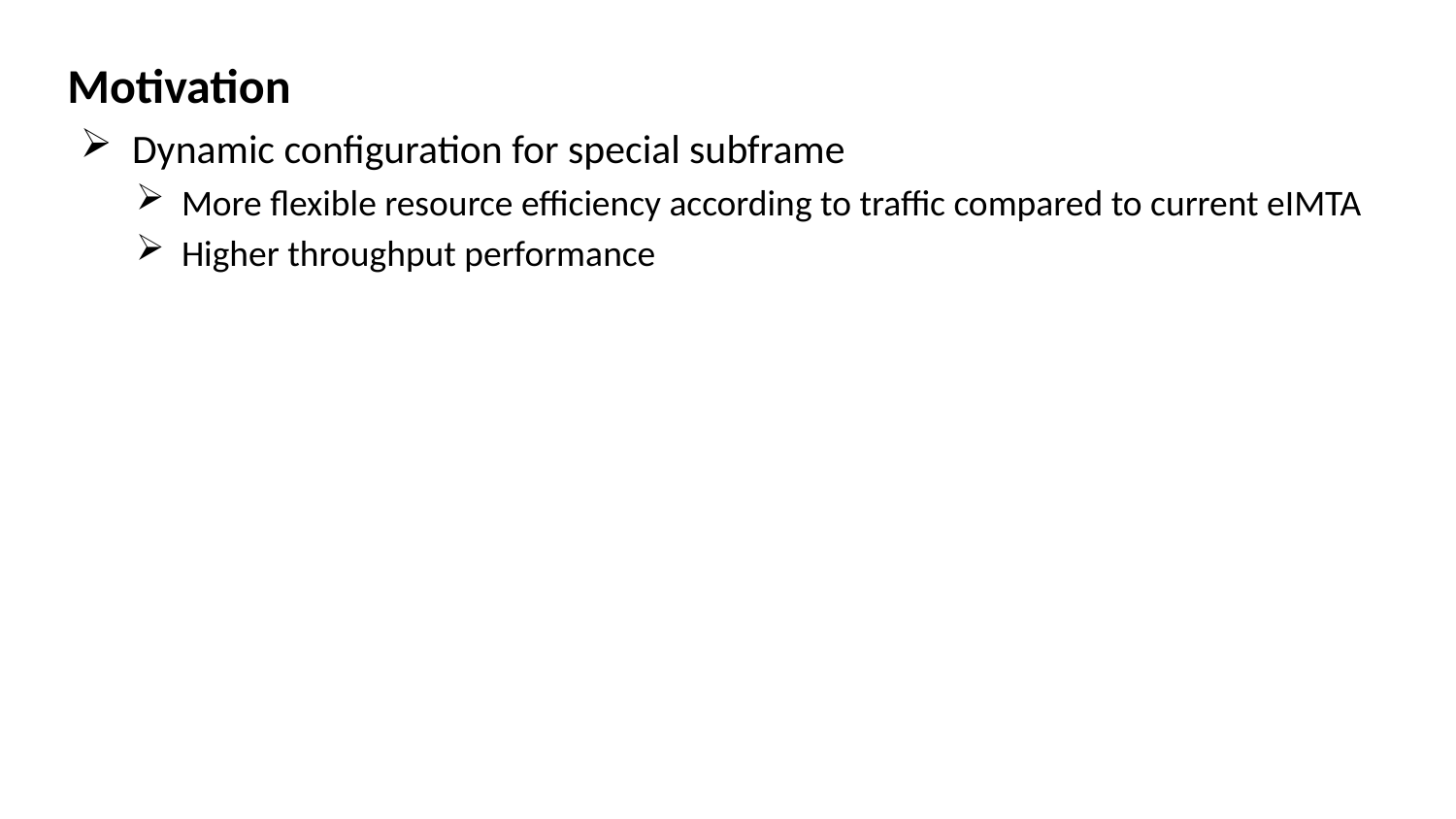

Motivation
Dynamic configuration for special subframe
More flexible resource efficiency according to traffic compared to current eIMTA
Higher throughput performance